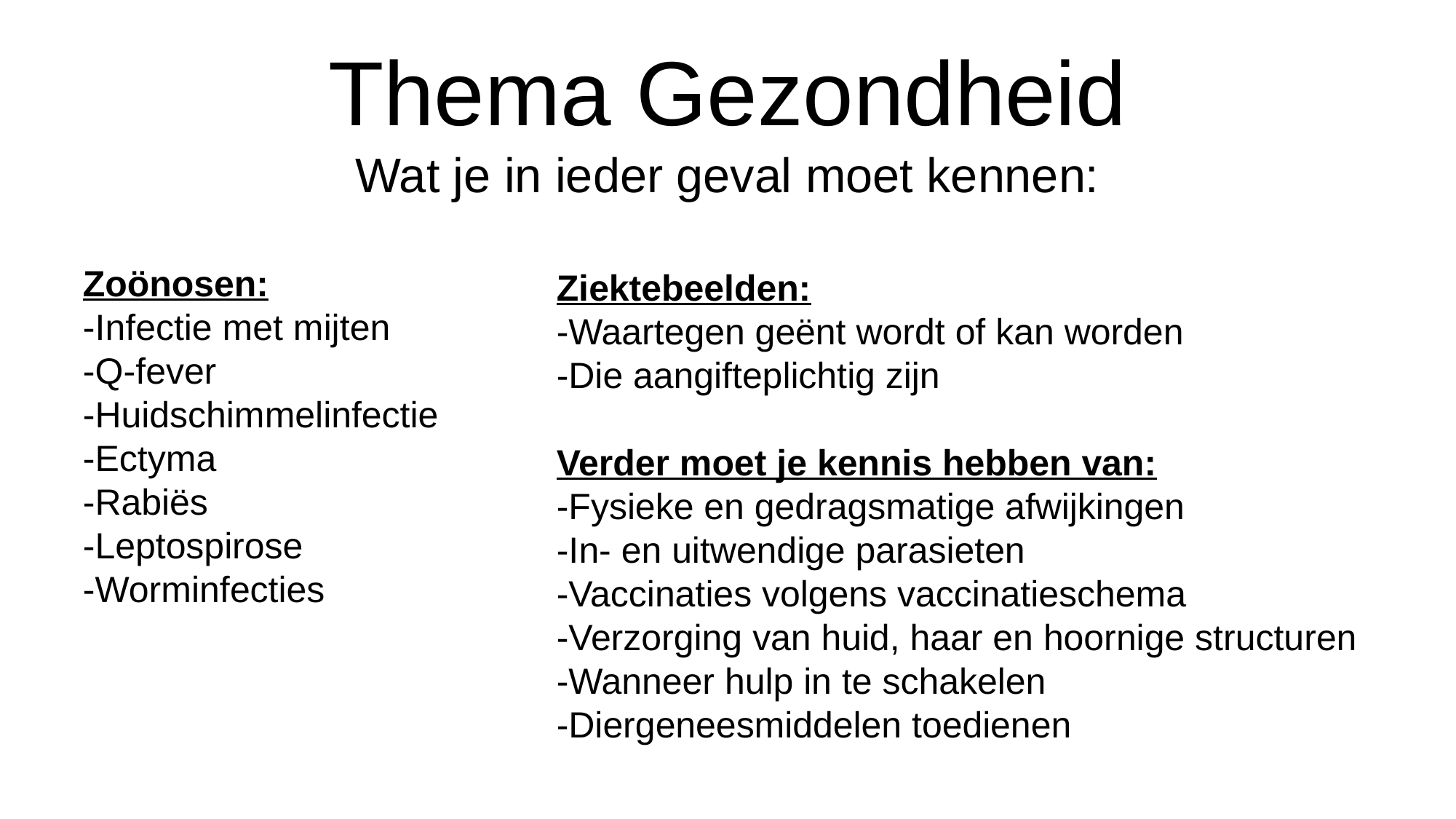

Thema Gezondheid
Wat je in ieder geval moet kennen:

Zoönosen:
-Infectie met mijten
-Q-fever
-Huidschimmelinfectie
-Ectyma
-Rabiës
-Leptospirose
-Worminfecties

Ziektebeelden:
-Waartegen geënt wordt of kan worden
-Die aangifteplichtig zijn

Verder moet je kennis hebben van:
-Fysieke en gedragsmatige afwijkingen
-In- en uitwendige parasieten
-Vaccinaties volgens vaccinatieschema
-Verzorging van huid, haar en hoornige structuren
-Wanneer hulp in te schakelen
-Diergeneesmiddelen toedienen